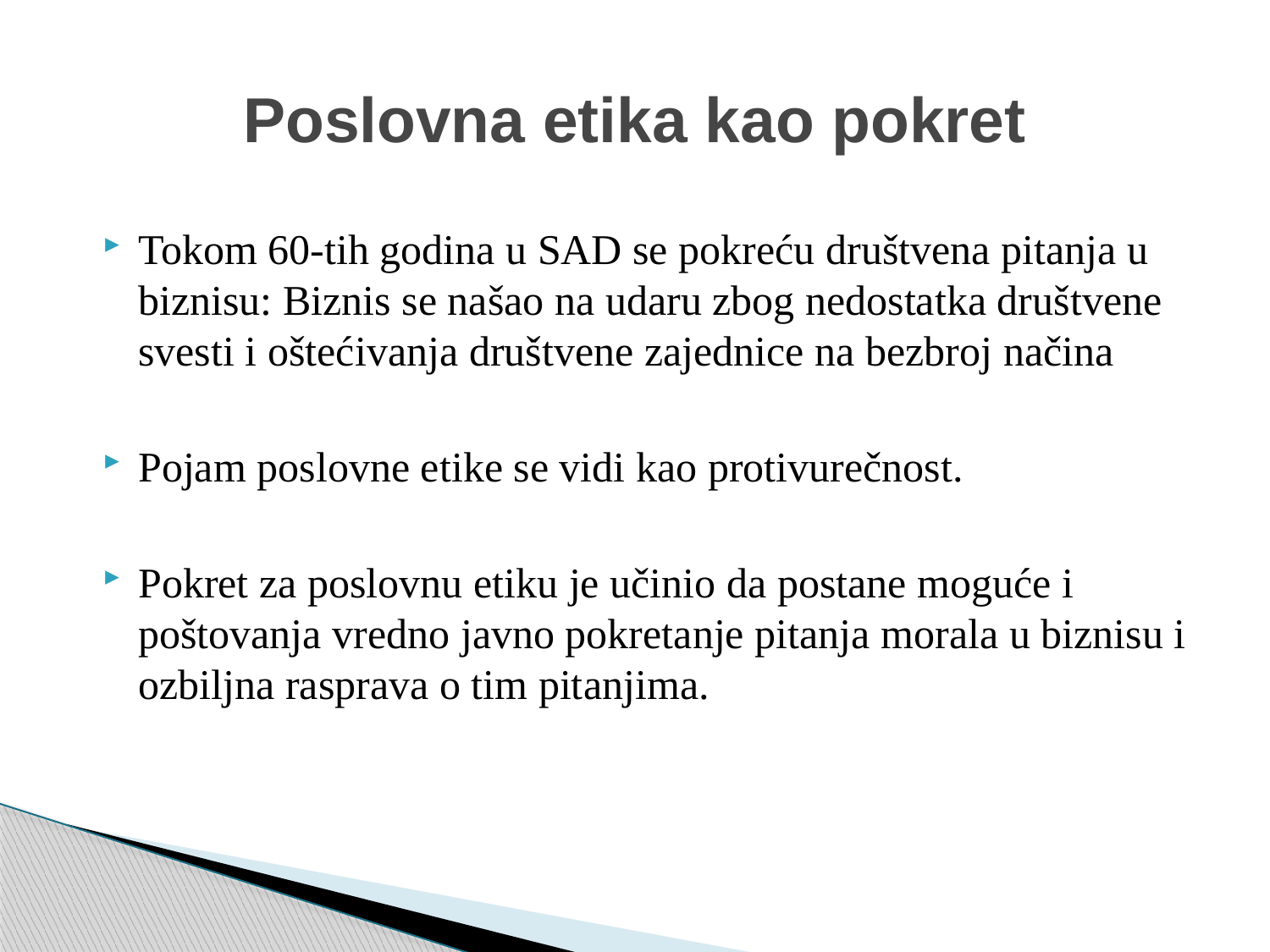

# Poslovna etika kao pokret
Tokom 60-tih godina u SAD se pokreću društvena pitanja u biznisu: Biznis se našao na udaru zbog nedostatka društvene svesti i oštećivanja društvene zajednice na bezbroj načina

Pojam poslovne etike se vidi kao protivurečnost.

Pokret za poslovnu etiku je učinio da postane moguće i poštovanja vredno javno pokretanje pitanja morala u biznisu i ozbiljna rasprava o tim pitanjima.